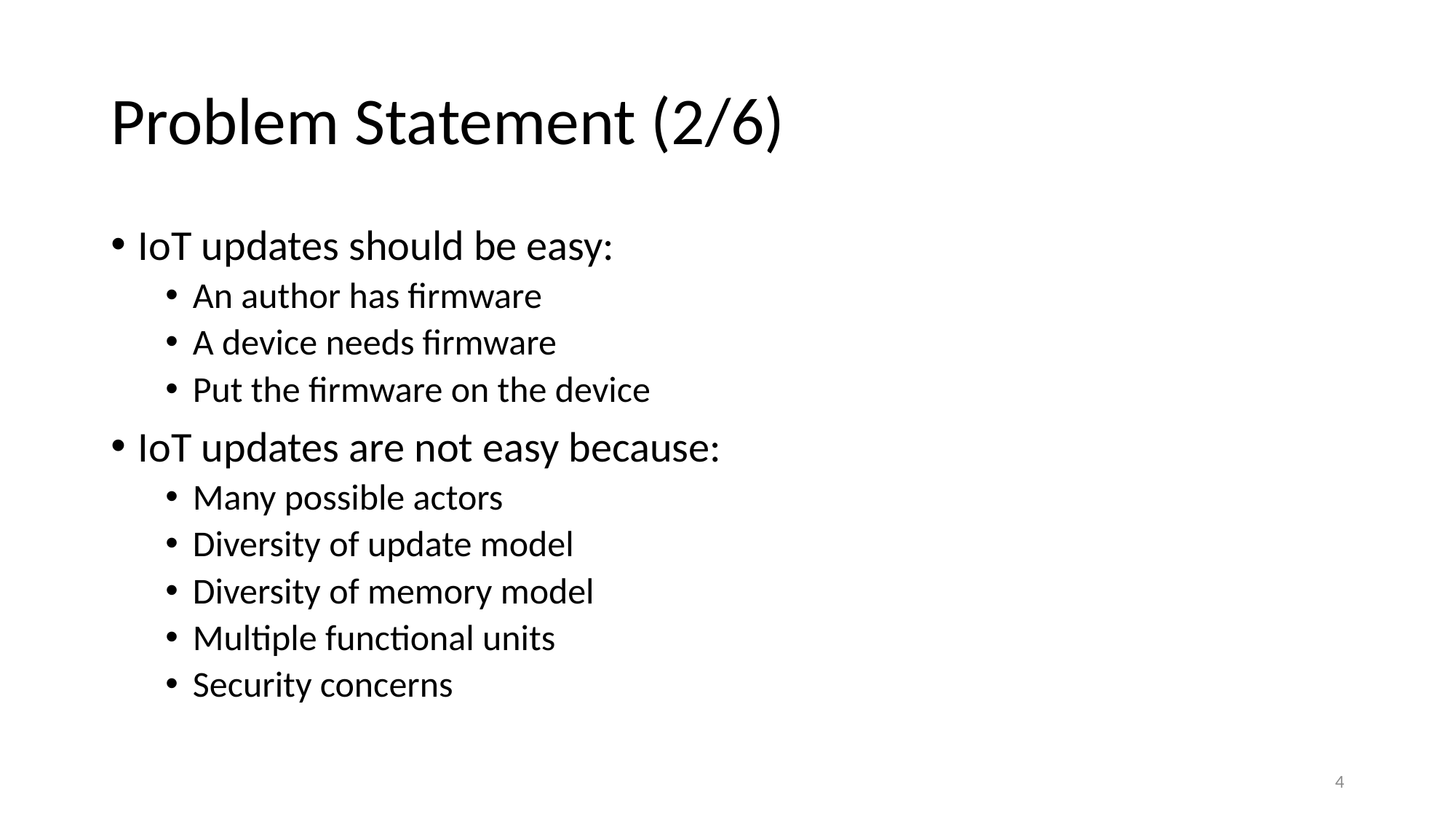

# Problem Statement (2/6)
IoT updates should be easy:
An author has firmware
A device needs firmware
Put the firmware on the device
IoT updates are not easy because:
Many possible actors
Diversity of update model
Diversity of memory model
Multiple functional units
Security concerns
4